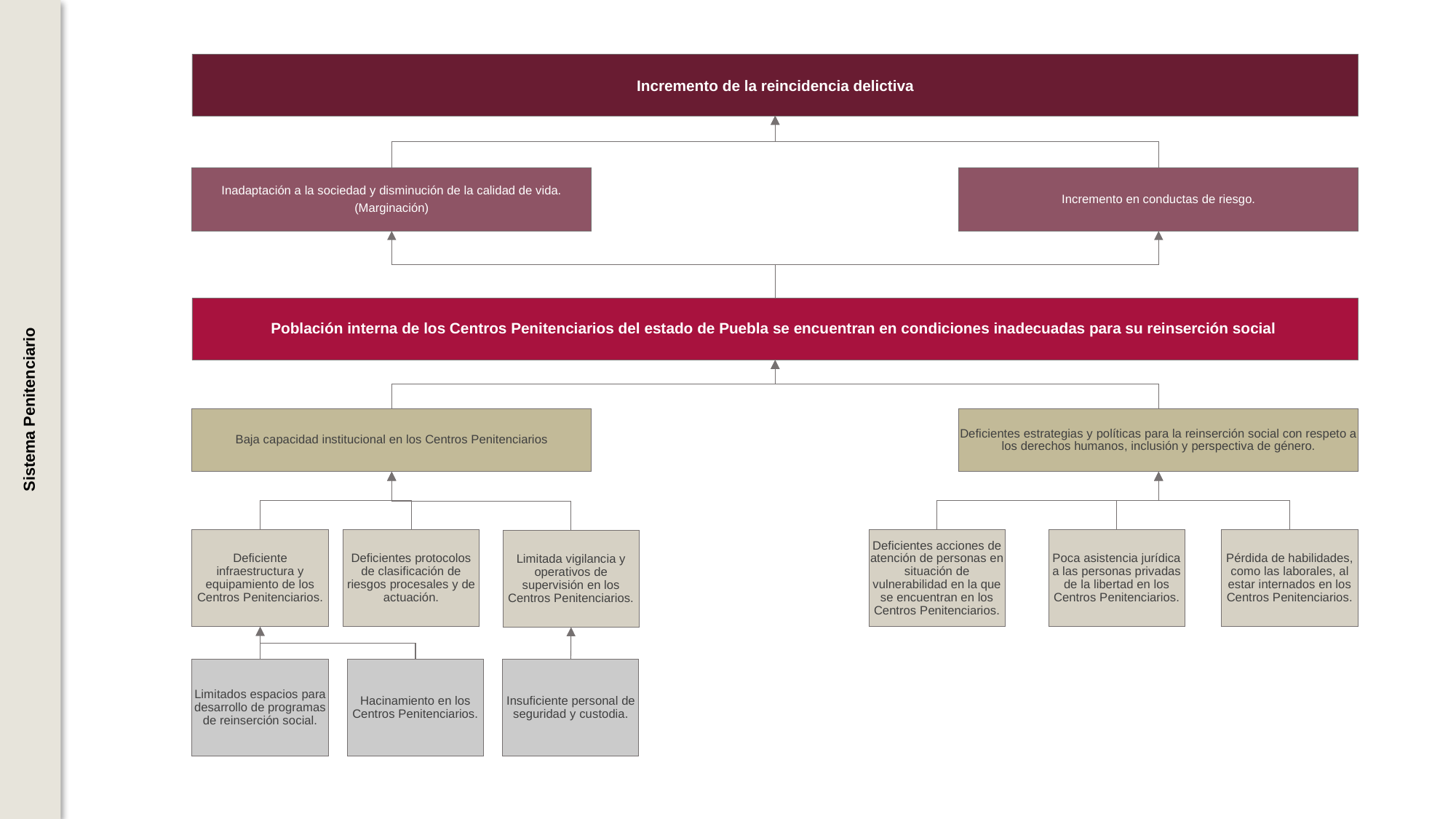

Incremento de la reincidencia delictiva
Operación
Incremento en conductas de riesgo.
Inadaptación a la sociedad y disminución de la calidad de vida.
(Marginación)
Población interna de los Centros Penitenciarios del estado de Puebla se encuentran en condiciones inadecuadas para su reinserción social
Atención
Sistema Penitenciario
Deficientes estrategias y políticas para la reinserción social con respeto a los derechos humanos, inclusión y perspectiva de género.
Baja capacidad institucional en los Centros Penitenciarios
Estrategias cuando salgan
Deficiente infraestructura y equipamiento de los Centros Penitenciarios.
Deficientes protocolos de clasificación de riesgos procesales y de actuación.
Deficientes acciones de atención de personas en situación de vulnerabilidad en la que se encuentran en los Centros Penitenciarios.
Poca asistencia jurídica a las personas privadas de la libertad en los Centros Penitenciarios.
Pérdida de habilidades, como las laborales, al estar internados en los Centros Penitenciarios.
Limitada vigilancia y operativos de supervisión en los Centros Penitenciarios.
Limitados espacios para desarrollo de programas de reinserción social.
Hacinamiento en los Centros Penitenciarios.
Insuficiente personal de seguridad y custodia.